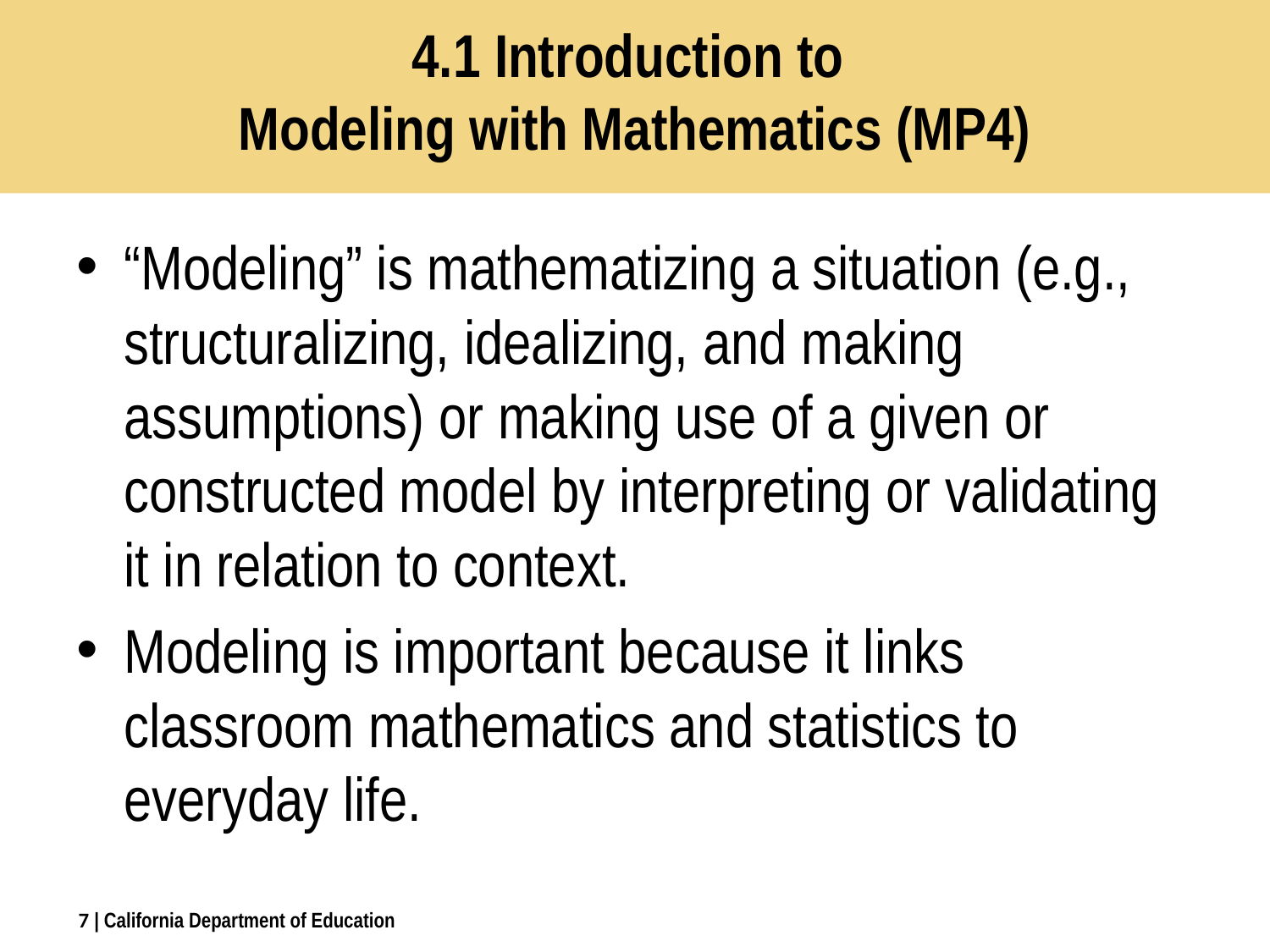

# 4.1 Introduction to Modeling with Mathematics (MP4)
“Modeling” is mathematizing a situation (e.g., structuralizing, idealizing, and making assumptions) or making use of a given or constructed model by interpreting or validating it in relation to context.
Modeling is important because it links classroom mathematics and statistics to everyday life.
7
| California Department of Education